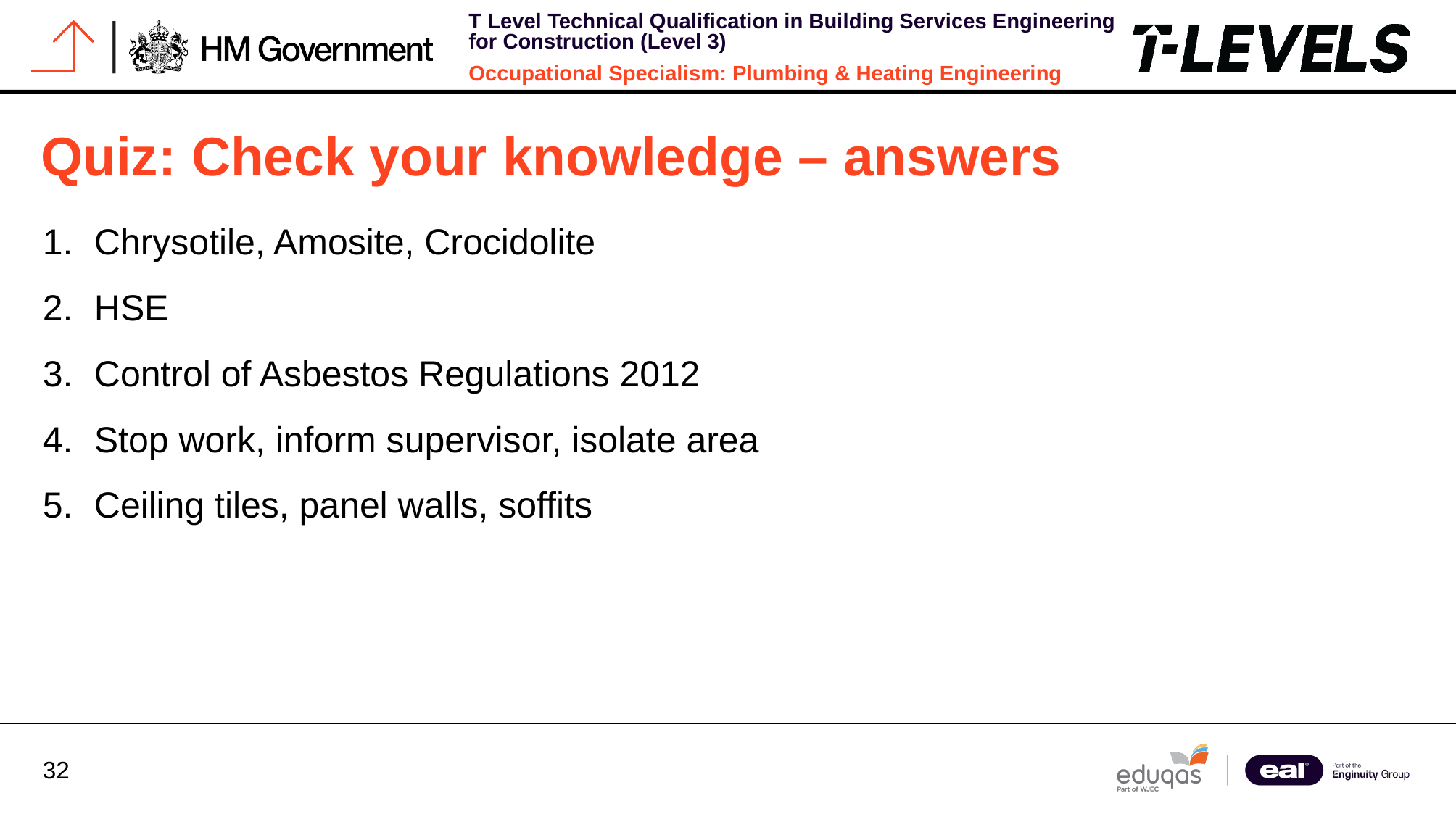

# Quiz: Check your knowledge – answers
Chrysotile, Amosite, Crocidolite
HSE
Control of Asbestos Regulations 2012
Stop work, inform supervisor, isolate area
Ceiling tiles, panel walls, soffits